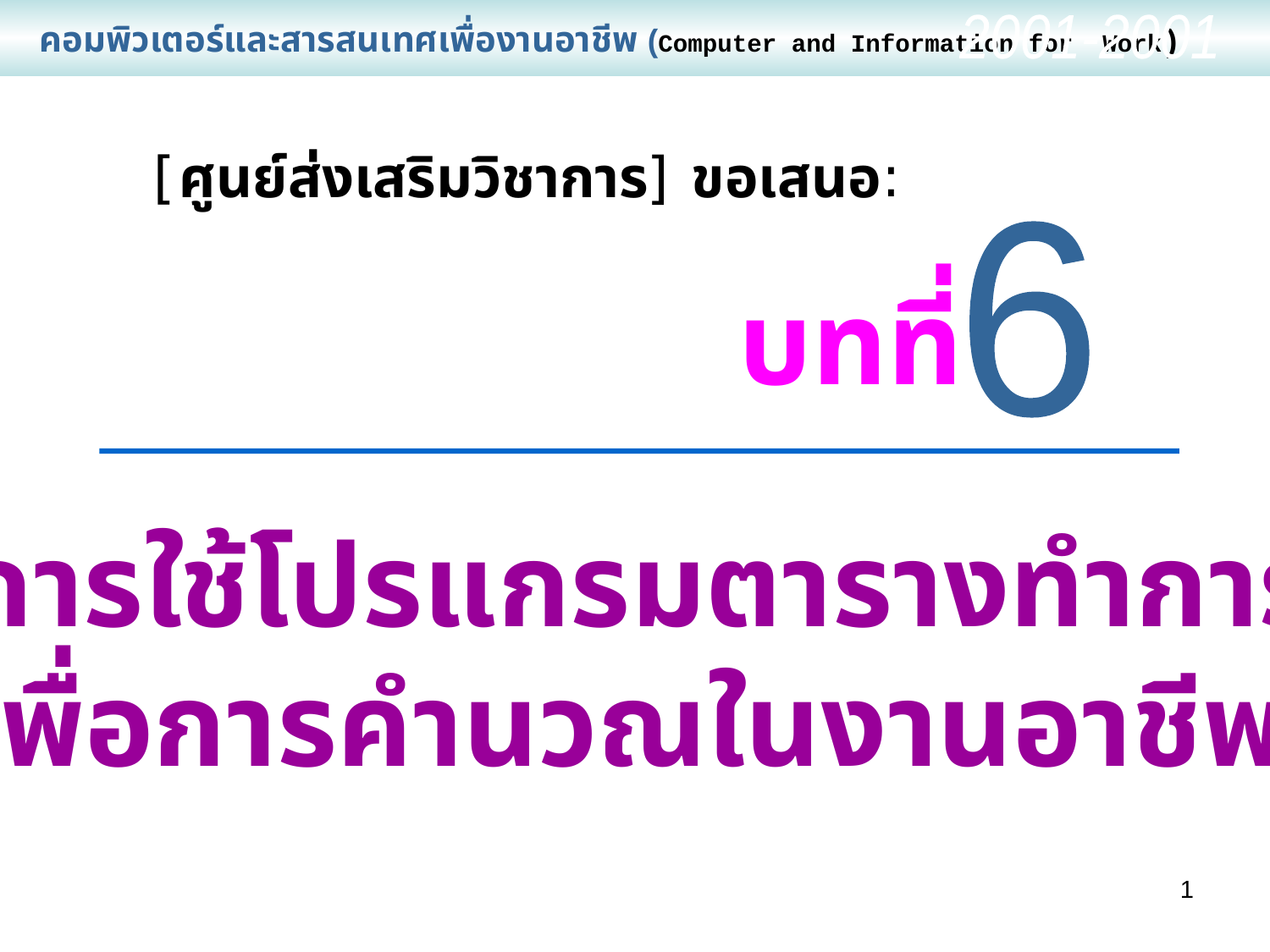

คอมพิวเตอร์และสารสนเทศเพื่องานอาชีพ (Computer and Information for  Work)
2001-2001
[ศูนย์ส่งเสริมวิชาการ] ขอเสนอ:
6
บทที่

 การใช้โปรแกรมตารางทำการ
เพื่อการคำนวณในงานอาชีพ
1